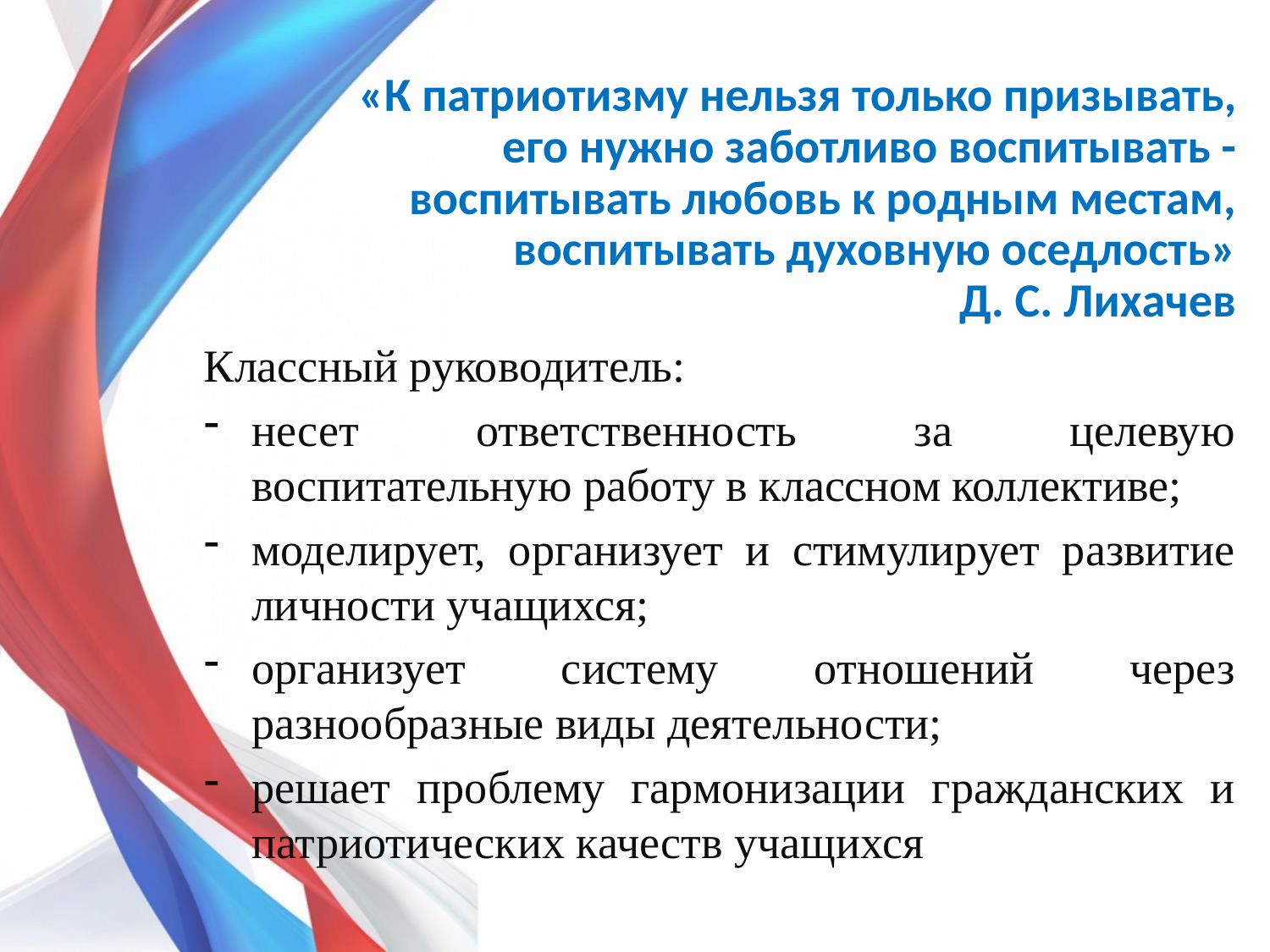

«К патриотизму нельзя только призывать,
его нужно заботливо воспитывать -
воспитывать любовь к родным местам,
воспитывать духовную оседлость»
Д. С. Лихачев
Классный руководитель:
несет ответственность за целевую воспитательную работу в классном коллективе;
моделирует, организует и стимулирует развитие личности учащихся;
организует систему отношений через разнообразные виды деятельности;
решает проблему гармонизации гражданских и патриотических качеств учащихся